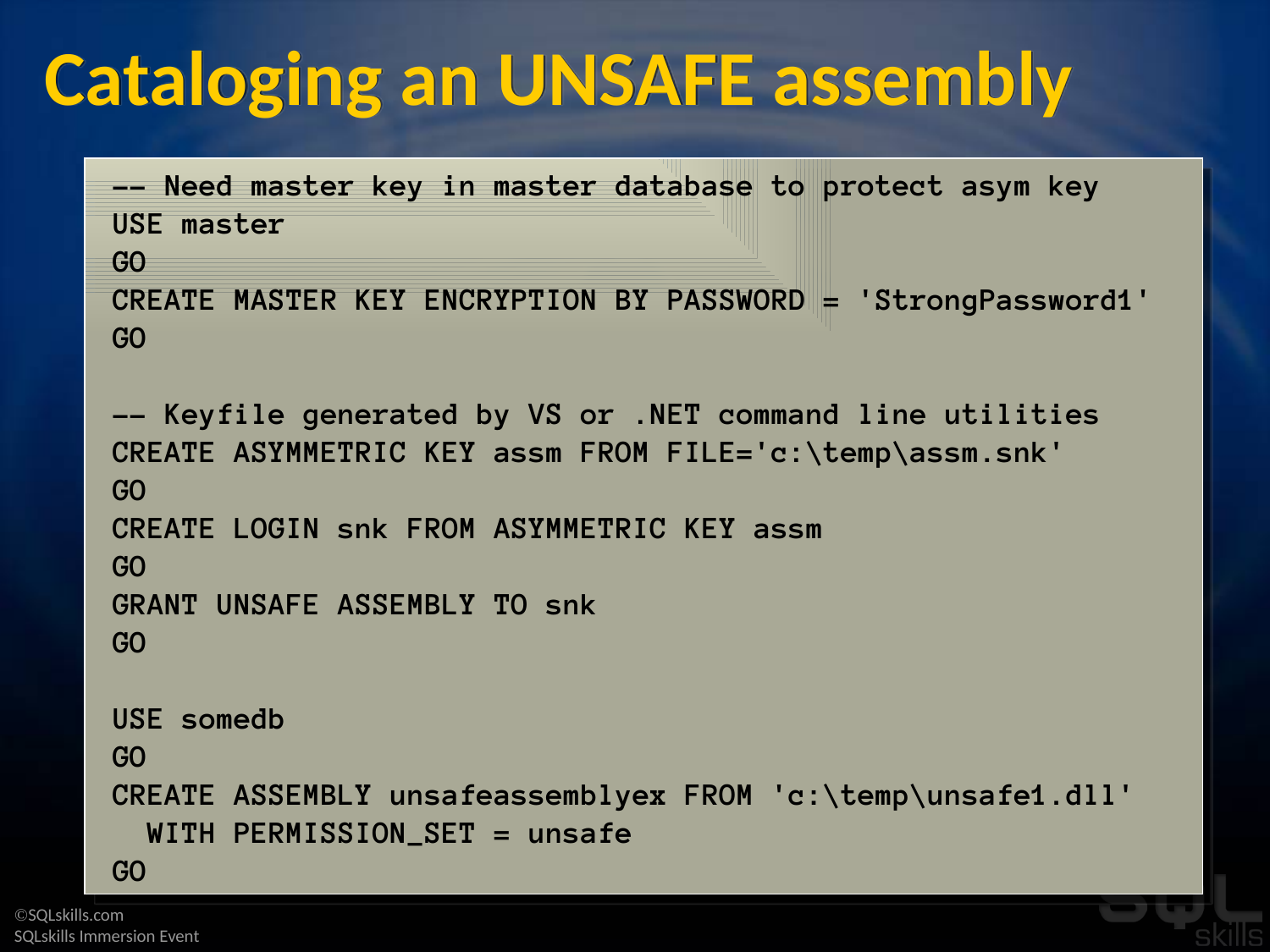

# Cataloging an UNSAFE assembly
-- Need master key in master database to protect asym key
USE master
GO
CREATE MASTER KEY ENCRYPTION BY PASSWORD = 'StrongPassword1'
GO

-- Keyfile generated by VS or .NET command line utilities
CREATE ASYMMETRIC KEY assm FROM FILE='c:\temp\assm.snk'
GO
CREATE LOGIN snk FROM ASYMMETRIC KEY assm
GO
GRANT UNSAFE ASSEMBLY TO snk
GO

USE somedb
GO
CREATE ASSEMBLY unsafeassemblyex FROM 'c:\temp\unsafe1.dll'
  WITH PERMISSION_SET = unsafe
GO